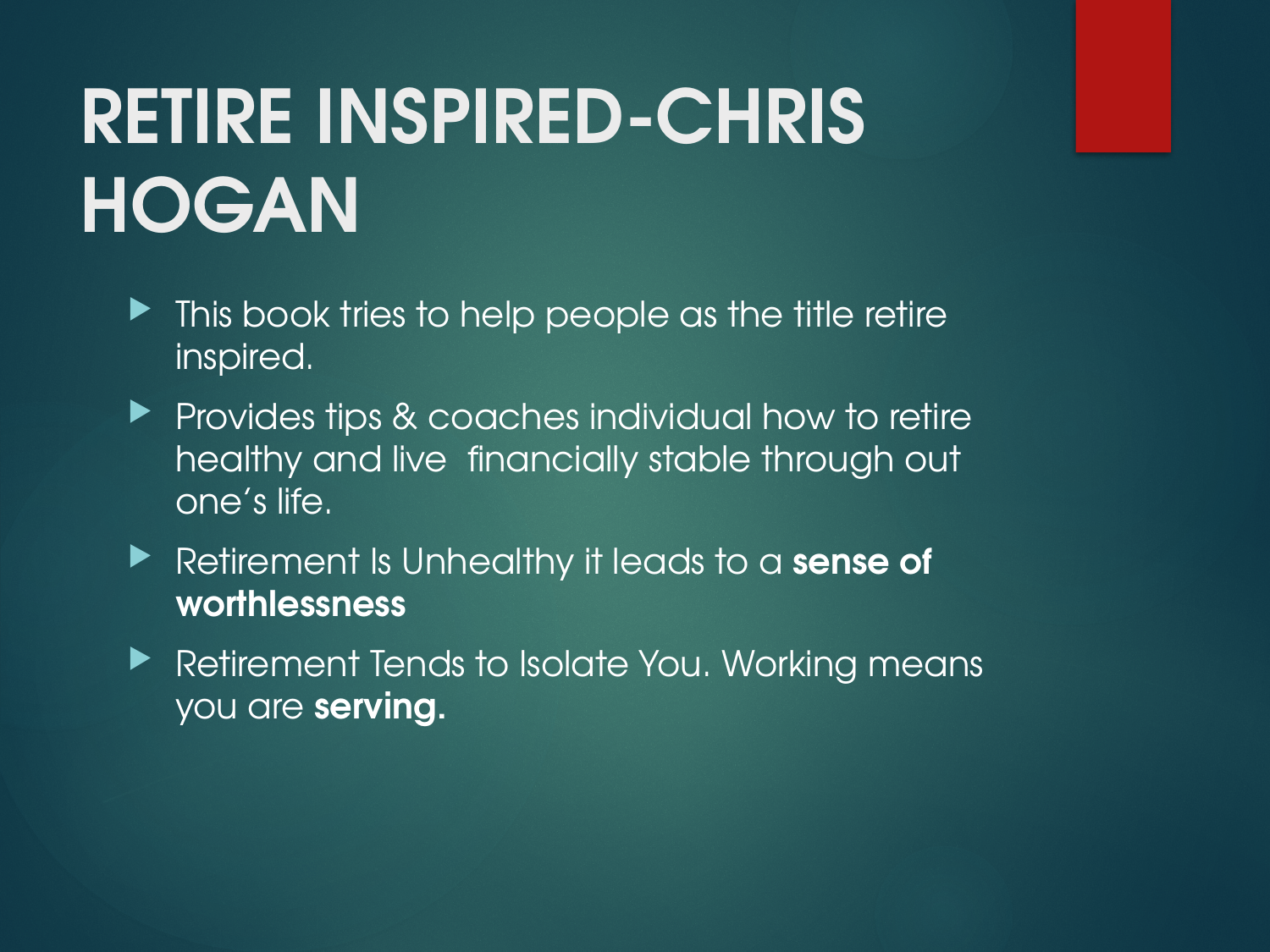

# RETIRE INSPIRED-CHRIS HOGAN
This book tries to help people as the title retire inspired.
Provides tips & coaches individual how to retire healthy and live  financially stable through out one’s life.
Retirement Is Unhealthy it leads to a sense of worthlessness
Retirement Tends to Isolate You. Working means you are serving.